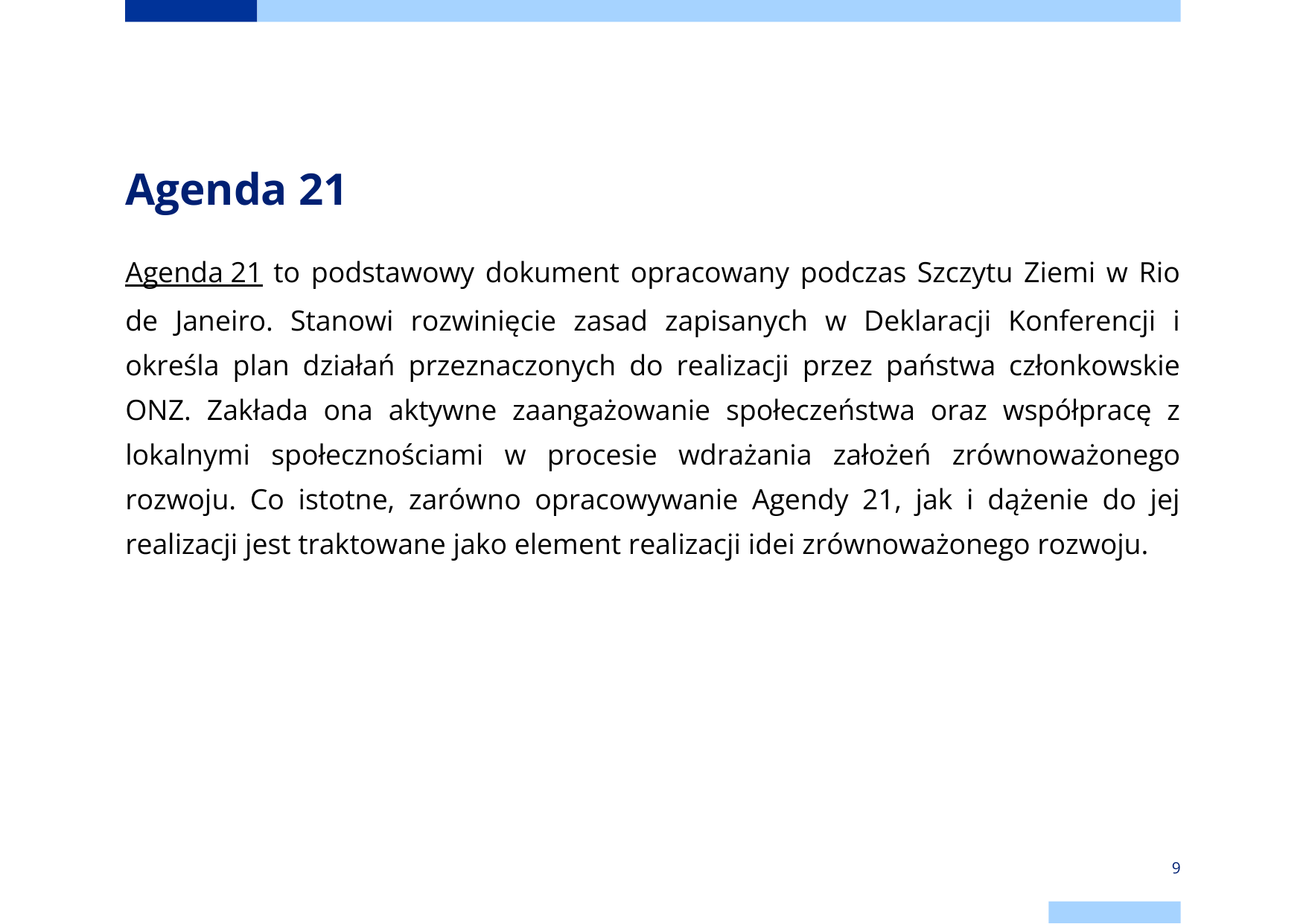

# Agenda 21
Agenda 21 to podstawowy dokument opracowany podczas Szczytu Ziemi w Rio de Janeiro. Stanowi rozwinięcie zasad zapisanych w Deklaracji Konferencji i określa plan działań przeznaczonych do realizacji przez państwa członkowskie ONZ. Zakłada ona aktywne zaangażowanie społeczeństwa oraz współpracę z lokalnymi społecznościami w procesie wdrażania założeń zrównoważonego rozwoju. Co istotne, zarówno opracowywanie Agendy 21, jak i dążenie do jej realizacji jest traktowane jako element realizacji idei zrównoważonego rozwoju.
9